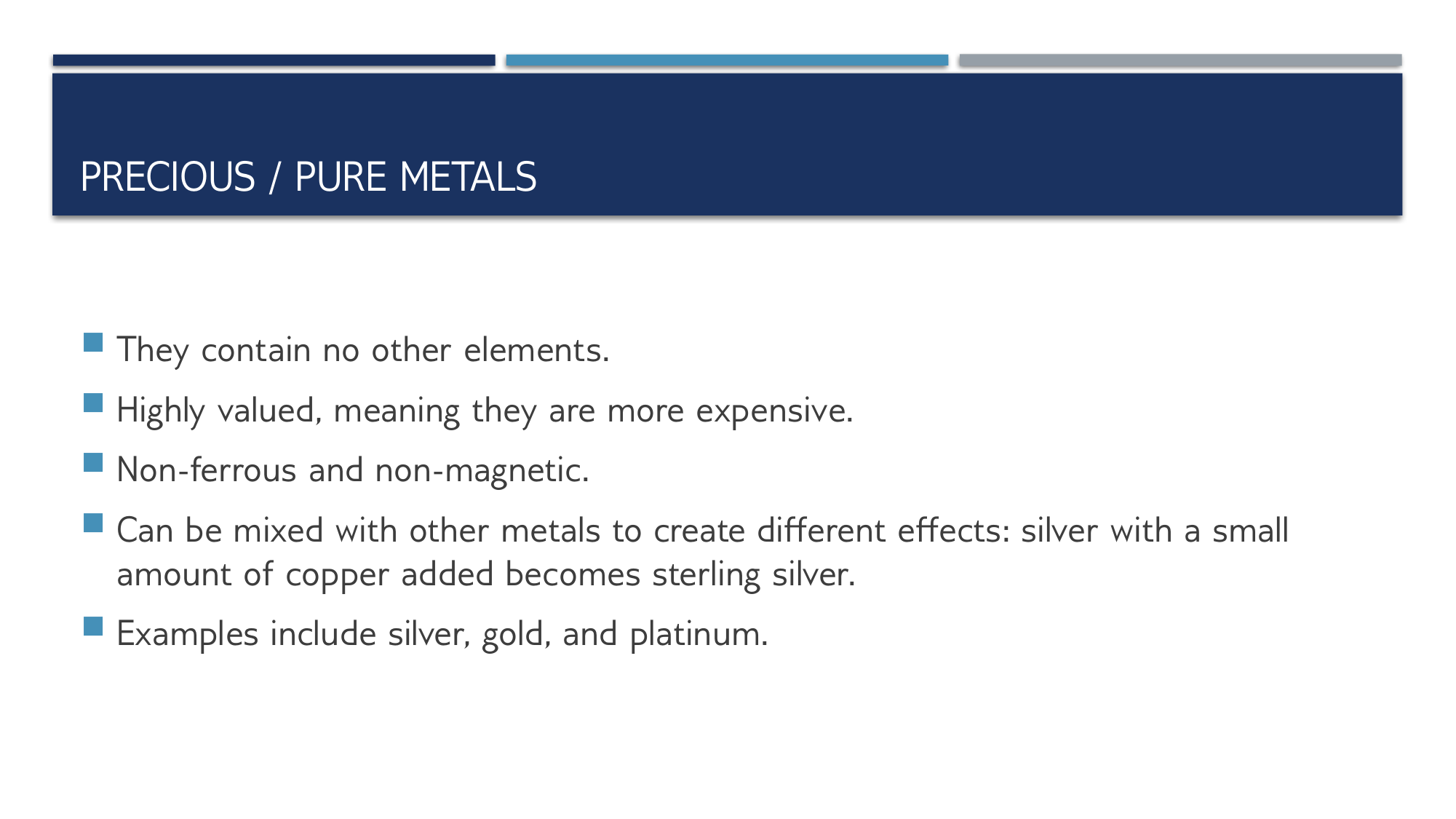

# Precious / pure Metals

They contain no other elements.
Highly valued, meaning they are more expensive.
Non-ferrous and non-magnetic.
Can be mixed with other metals to create different effects: silver with a small amount of copper added becomes sterling silver.
Examples include silver, gold, and platinum.